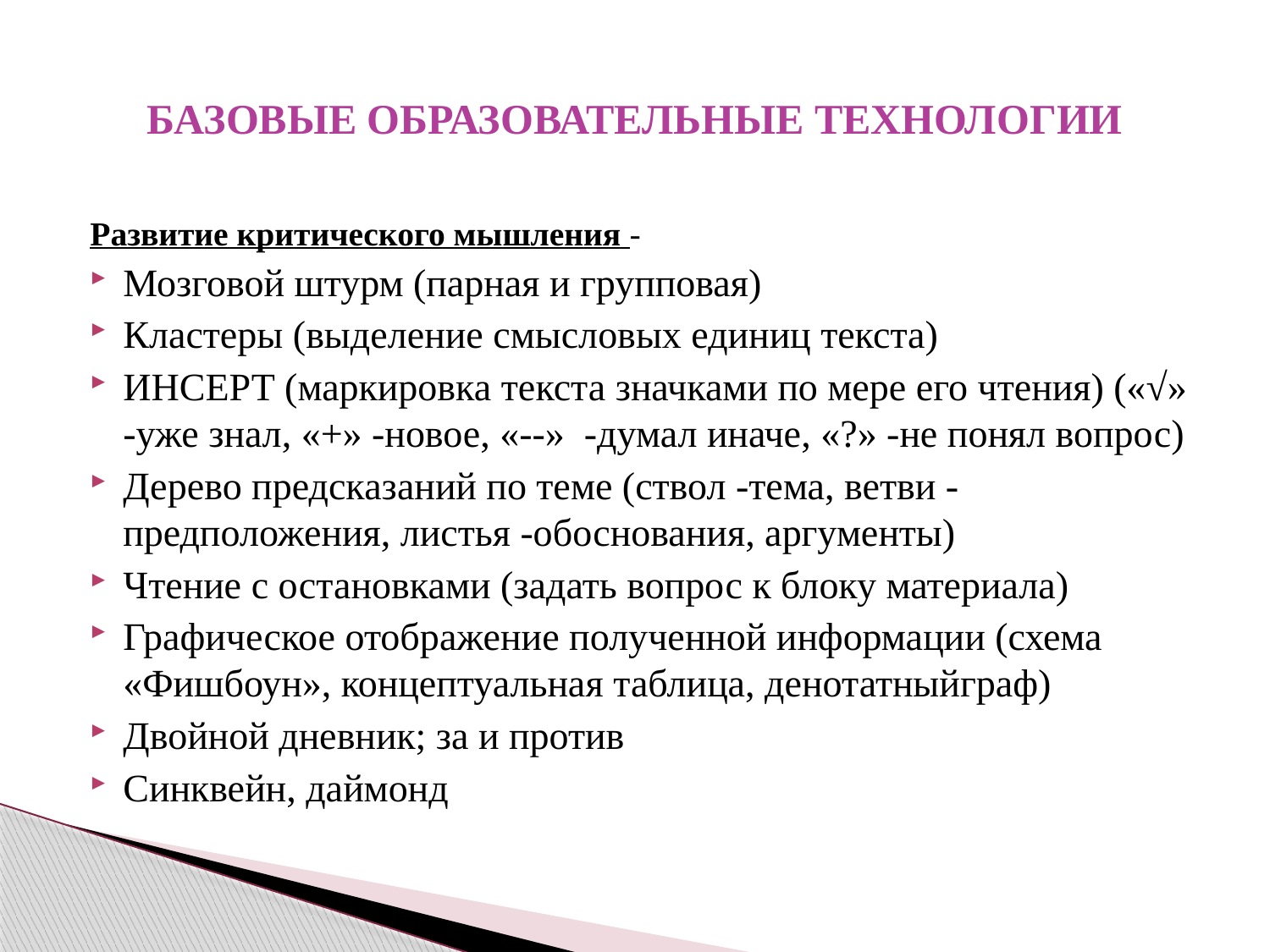

# БАЗОВЫЕ ОБРАЗОВАТЕЛЬНЫЕ ТЕХНОЛОГИИ
Развитие критического мышления -
Мозговой штурм (парная и групповая)
Кластеры (выделение смысловых единиц текста)
ИНСЕРТ (маркировка текста значками по мере его чтения) («√» -уже знал, «+» -новое, «--»  -думал иначе, «?» -не понял вопрос)
Дерево предсказаний по теме (ствол -тема, ветви -предположения, листья -обоснования, аргументы)
Чтение с остановками (задать вопрос к блоку материала)
Графическое отображение полученной информации (схема «Фишбоун», концептуальная таблица, денотатныйграф)
Двойной дневник; за и против
Синквейн, даймонд